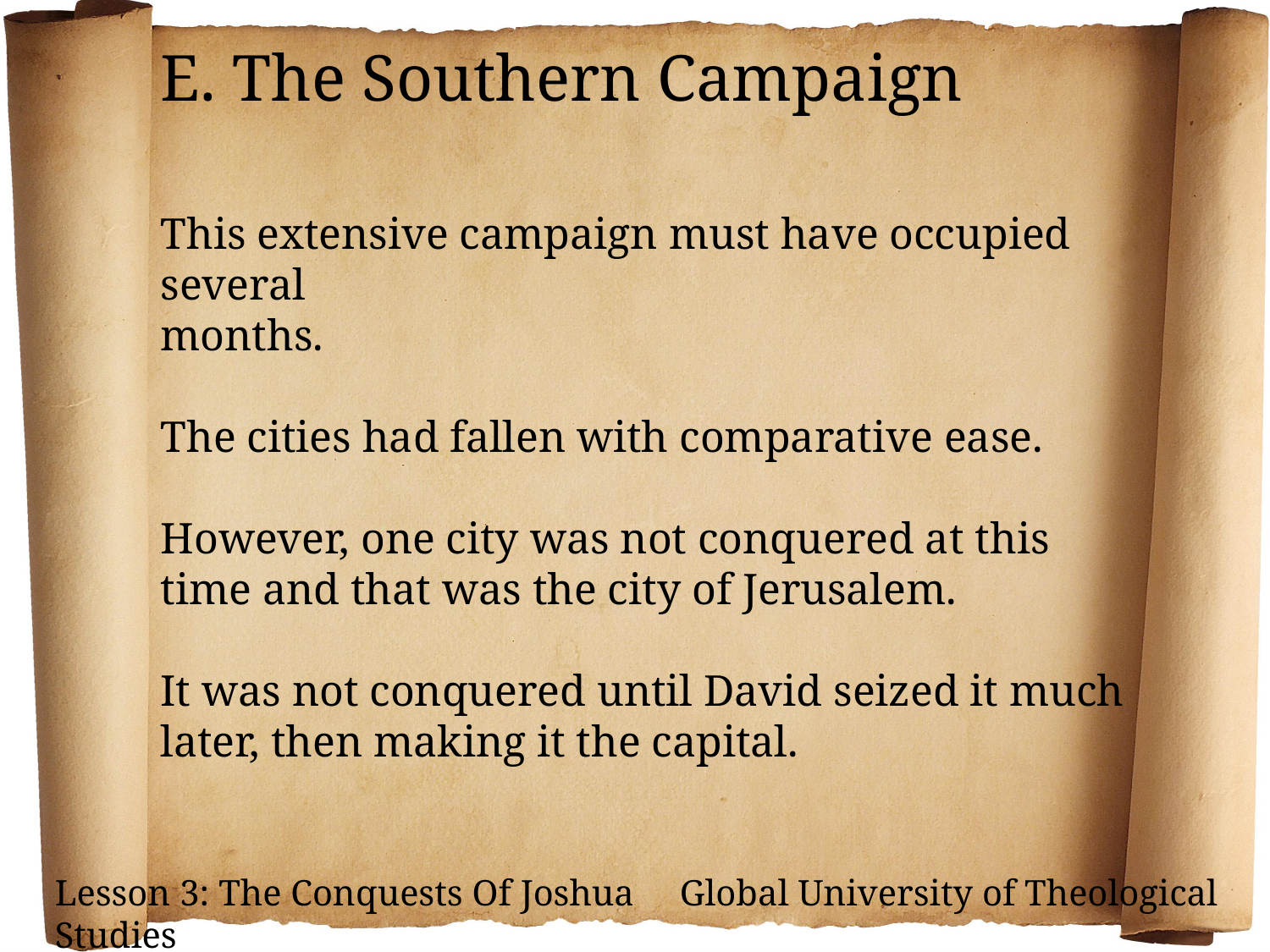

E. The Southern Campaign
This extensive campaign must have occupied several
months.

The cities had fallen with comparative ease.

However, one city was not conquered at this time and that was the city of Jerusalem.

It was not conquered until David seized it much later, then making it the capital.
Lesson 3: The Conquests Of Joshua     Global University of Theological Studies